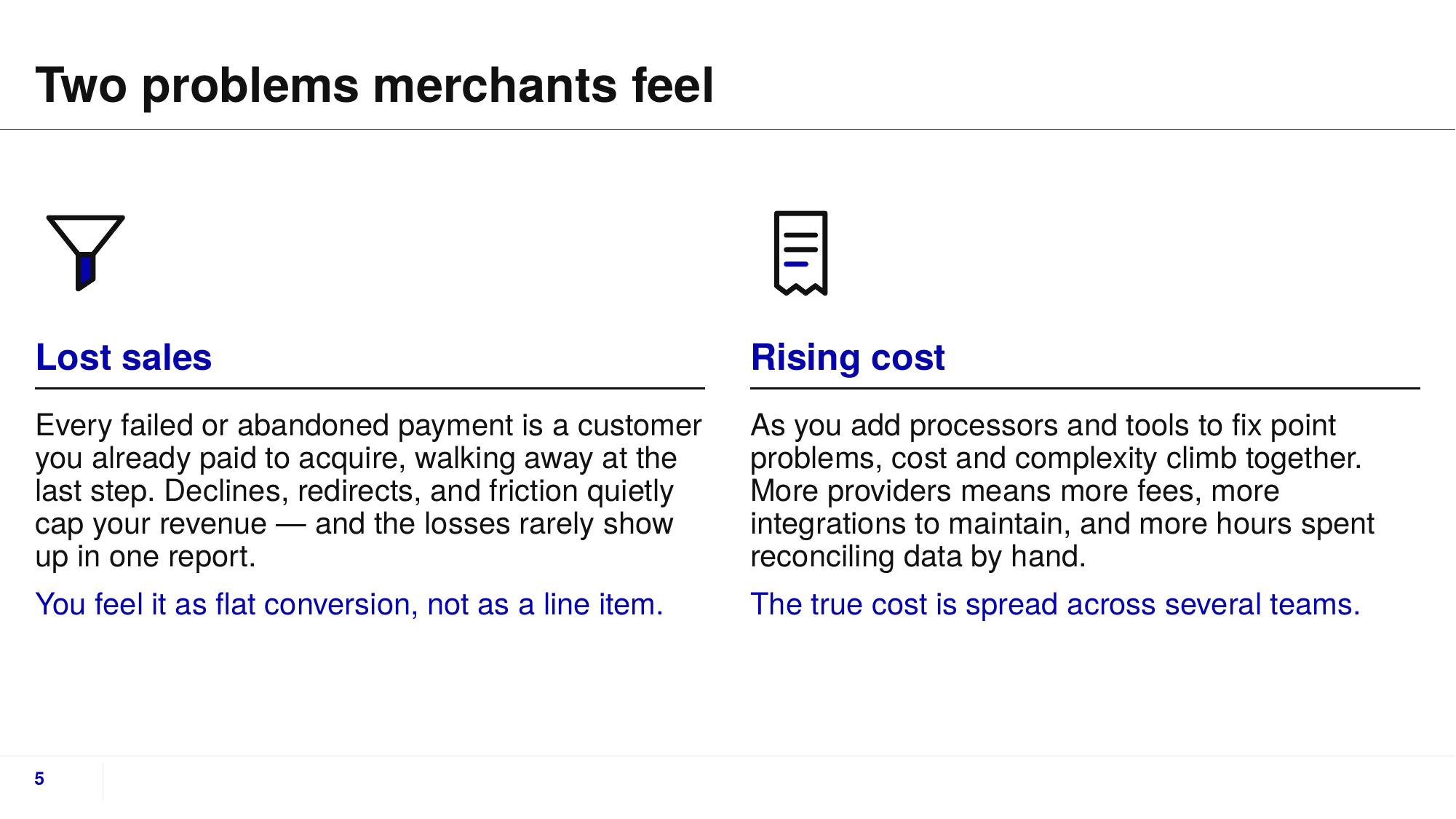

# Two problems merchants feel

Lost sales
Rising cost
Every failed or abandoned payment is a customer you already paid to acquire, walking away at the last step. Declines, redirects, and friction quietly cap your revenue — and the losses rarely show up in one report.
You feel it as flat conversion, not as a line item.
As you add processors and tools to fix point problems, cost and complexity climb together. More providers means more fees, more integrations to maintain, and more hours spent reconciling data by hand.
The true cost is spread across several teams.
5